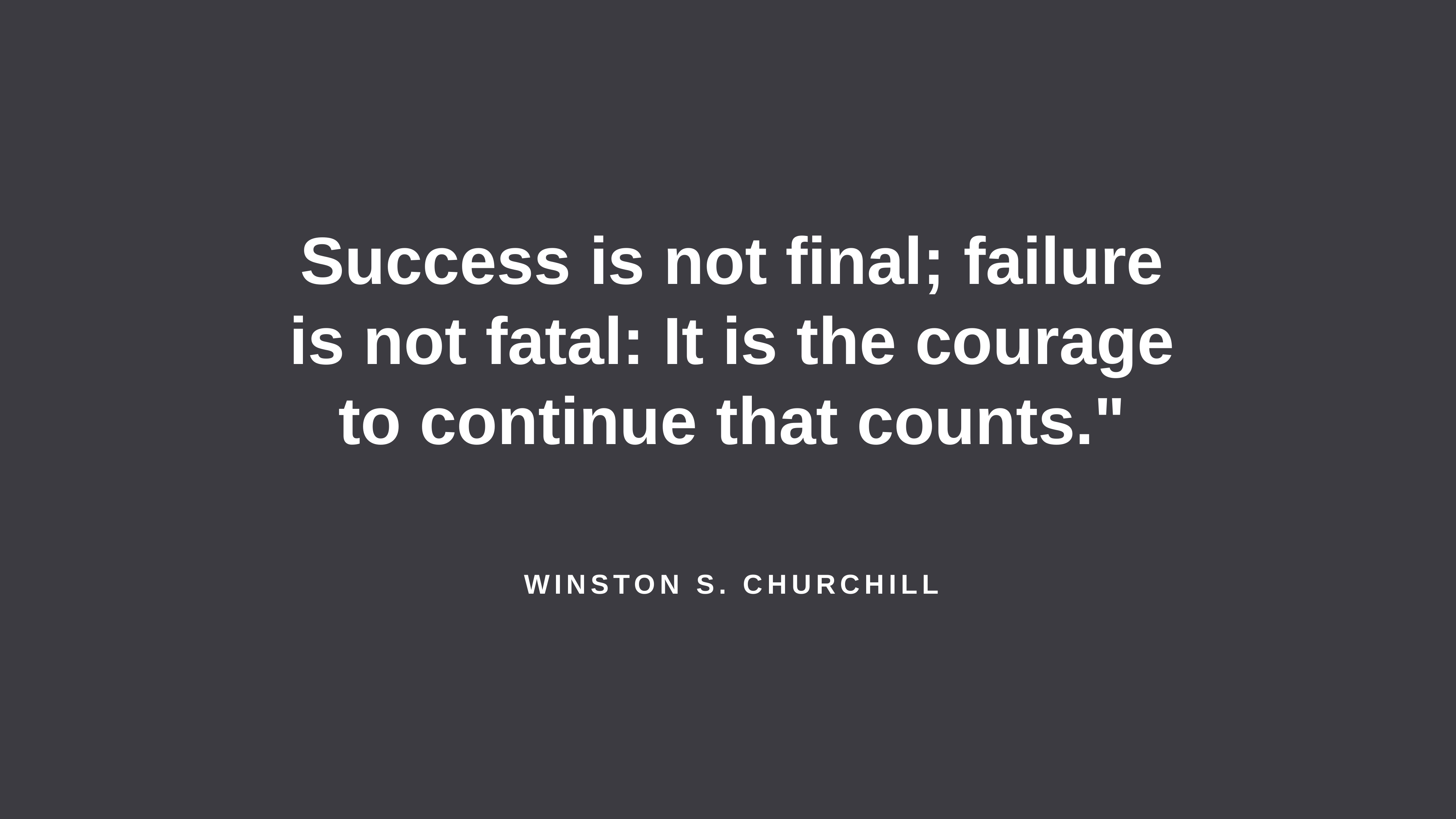

Success is not final; failure is not fatal: It is the courage to continue that counts."
 WINSTON S. CHURCHILL